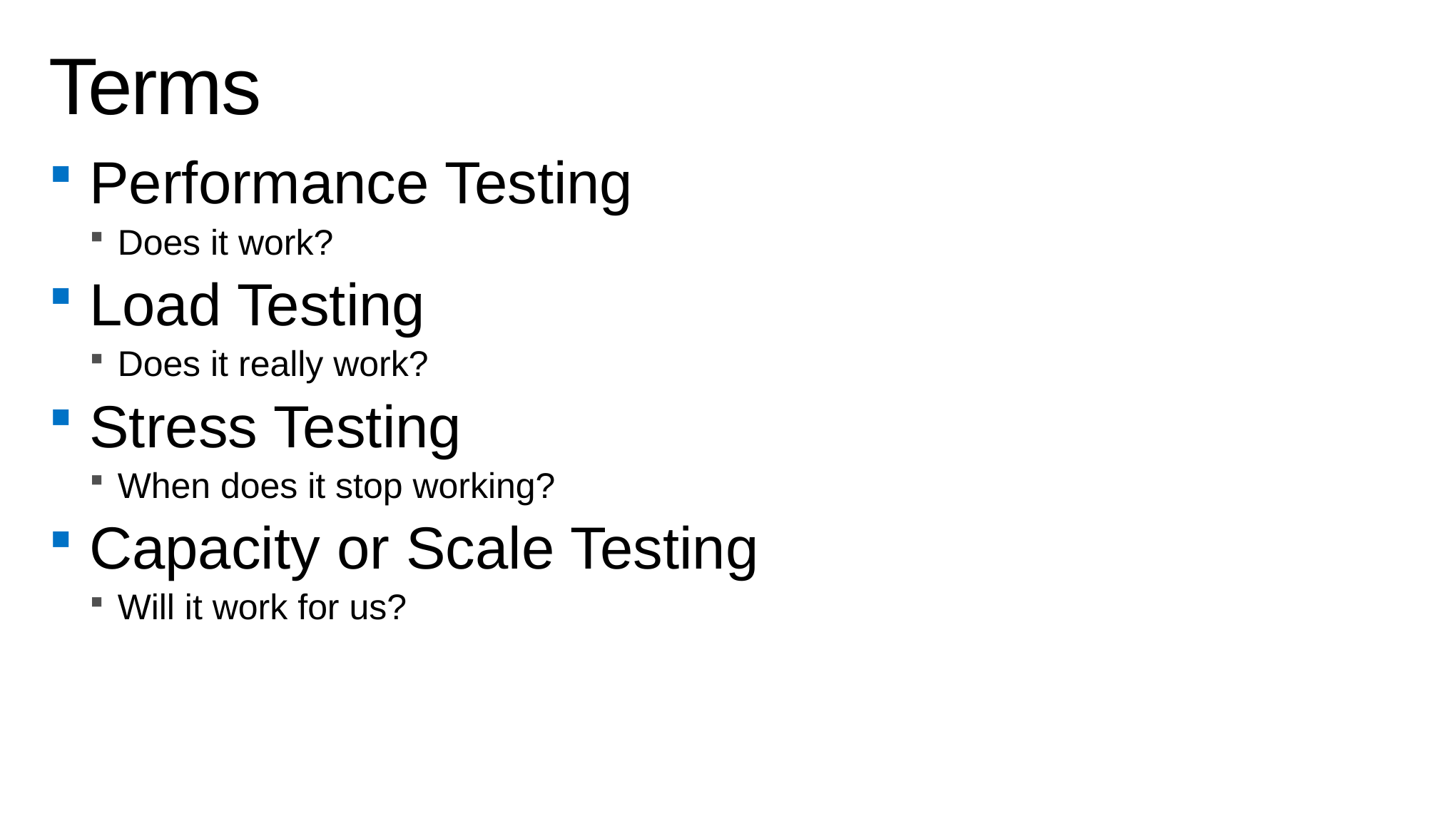

# Terms
Performance Testing
Does it work?
Load Testing
Does it really work?
Stress Testing
When does it stop working?
Capacity or Scale Testing
Will it work for us?